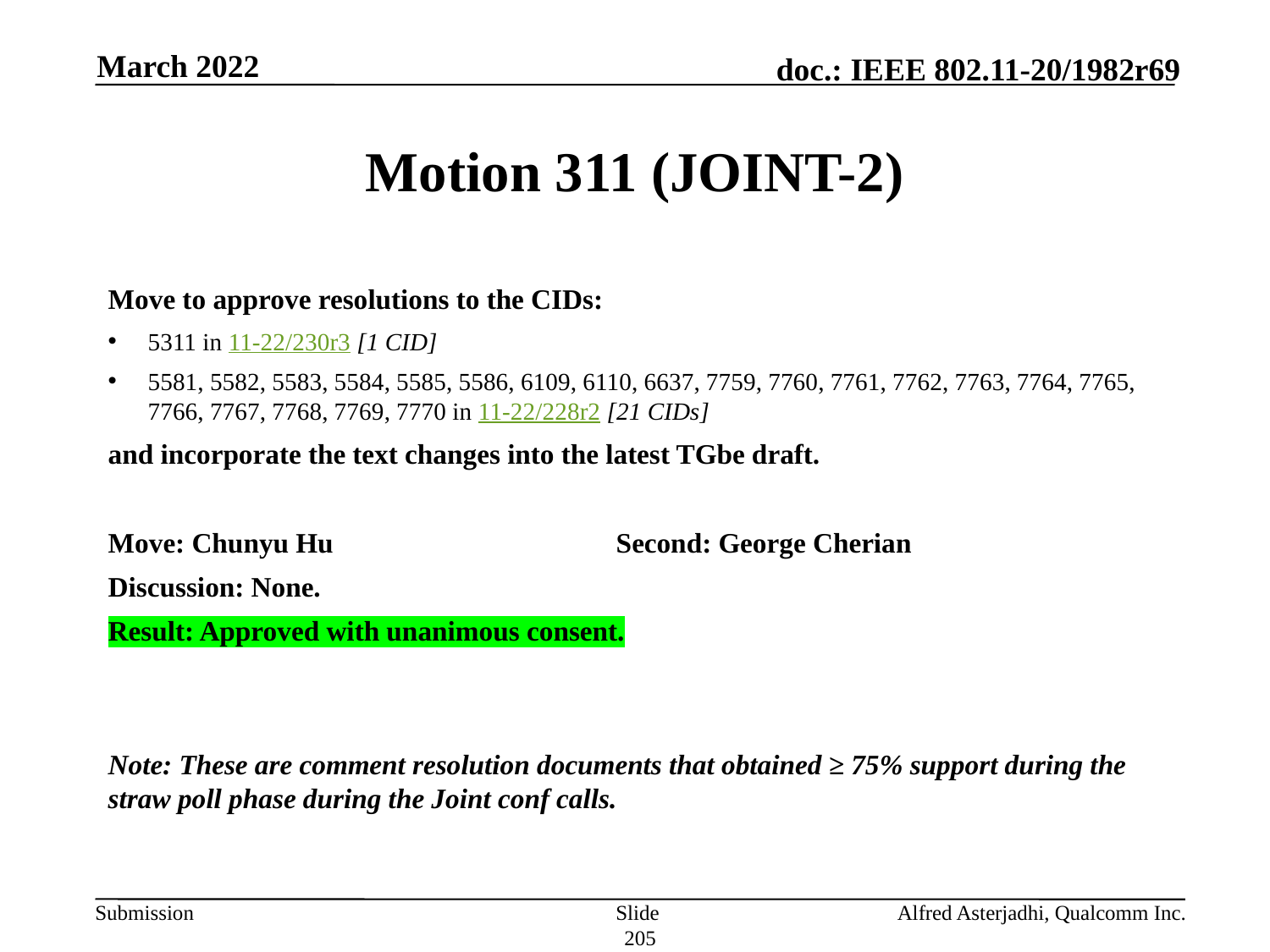

March 2022
# Motion 311 (JOINT-2)
Move to approve resolutions to the CIDs:
5311 in 11-22/230r3 [1 CID]
5581, 5582, 5583, 5584, 5585, 5586, 6109, 6110, 6637, 7759, 7760, 7761, 7762, 7763, 7764, 7765, 7766, 7767, 7768, 7769, 7770 in 11-22/228r2 [21 CIDs]
and incorporate the text changes into the latest TGbe draft.

Move: Chunyu Hu			Second: George Cherian
Discussion: None.
Result: Approved with unanimous consent.

Note: These are comment resolution documents that obtained ≥ 75% support during the straw poll phase during the Joint conf calls.
Slide 205
Alfred Asterjadhi, Qualcomm Inc.